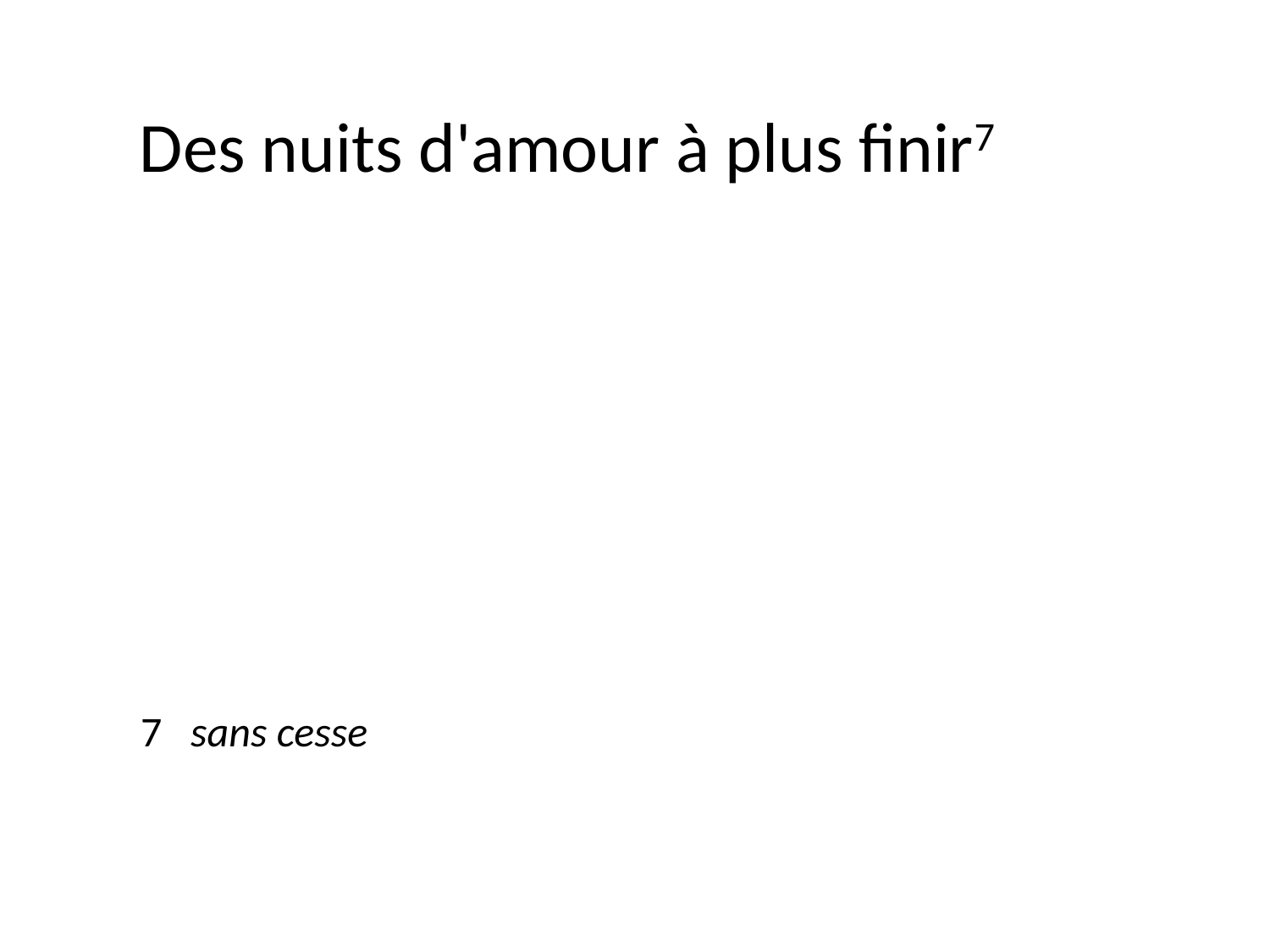

Des nuits d'amour à plus finir7
7   sans cesse